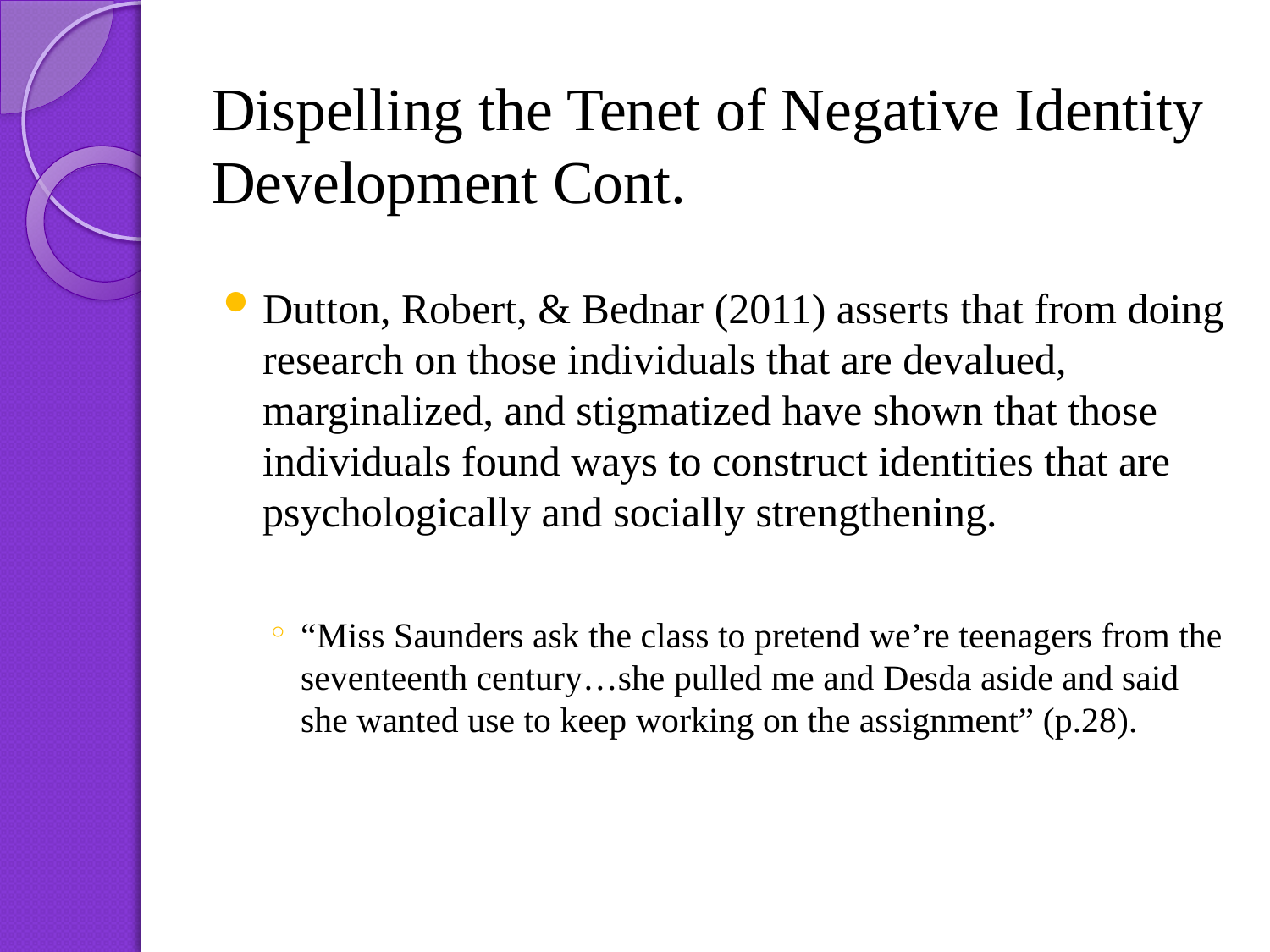

# Dispelling the Tenet of Negative Identity Development Cont.
Dutton, Robert, & Bednar (2011) asserts that from doing research on those individuals that are devalued, marginalized, and stigmatized have shown that those individuals found ways to construct identities that are psychologically and socially strengthening.

“Miss Saunders ask the class to pretend we’re teenagers from the seventeenth century…she pulled me and Desda aside and said she wanted use to keep working on the assignment” (p.28).